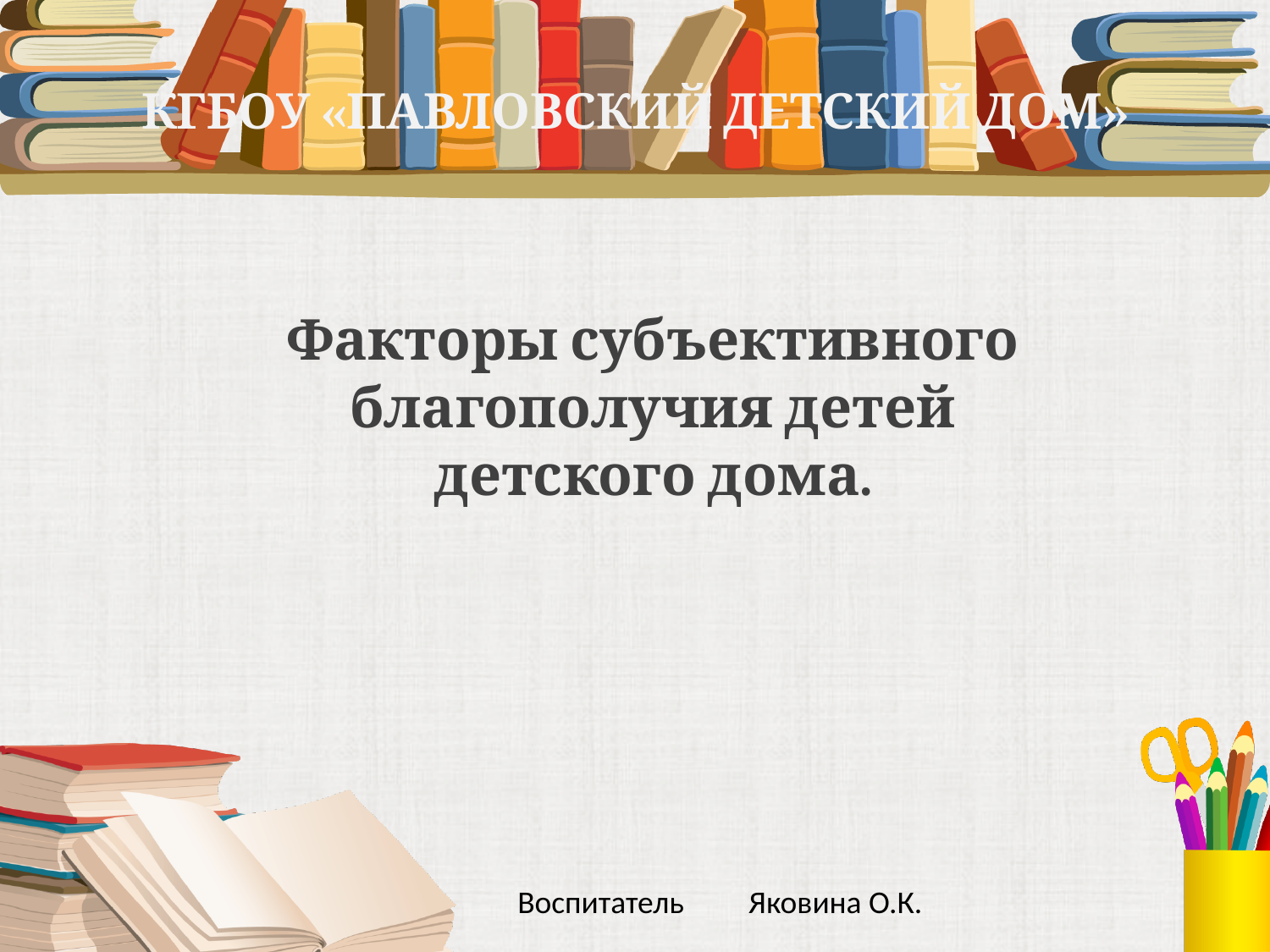

# КГБОУ «ПАВЛОВСКИЙ ДЕТСКИЙ ДОМ»
Факторы субъективного благополучия детей детского дома.
Воспитатель         Яковина О.К.